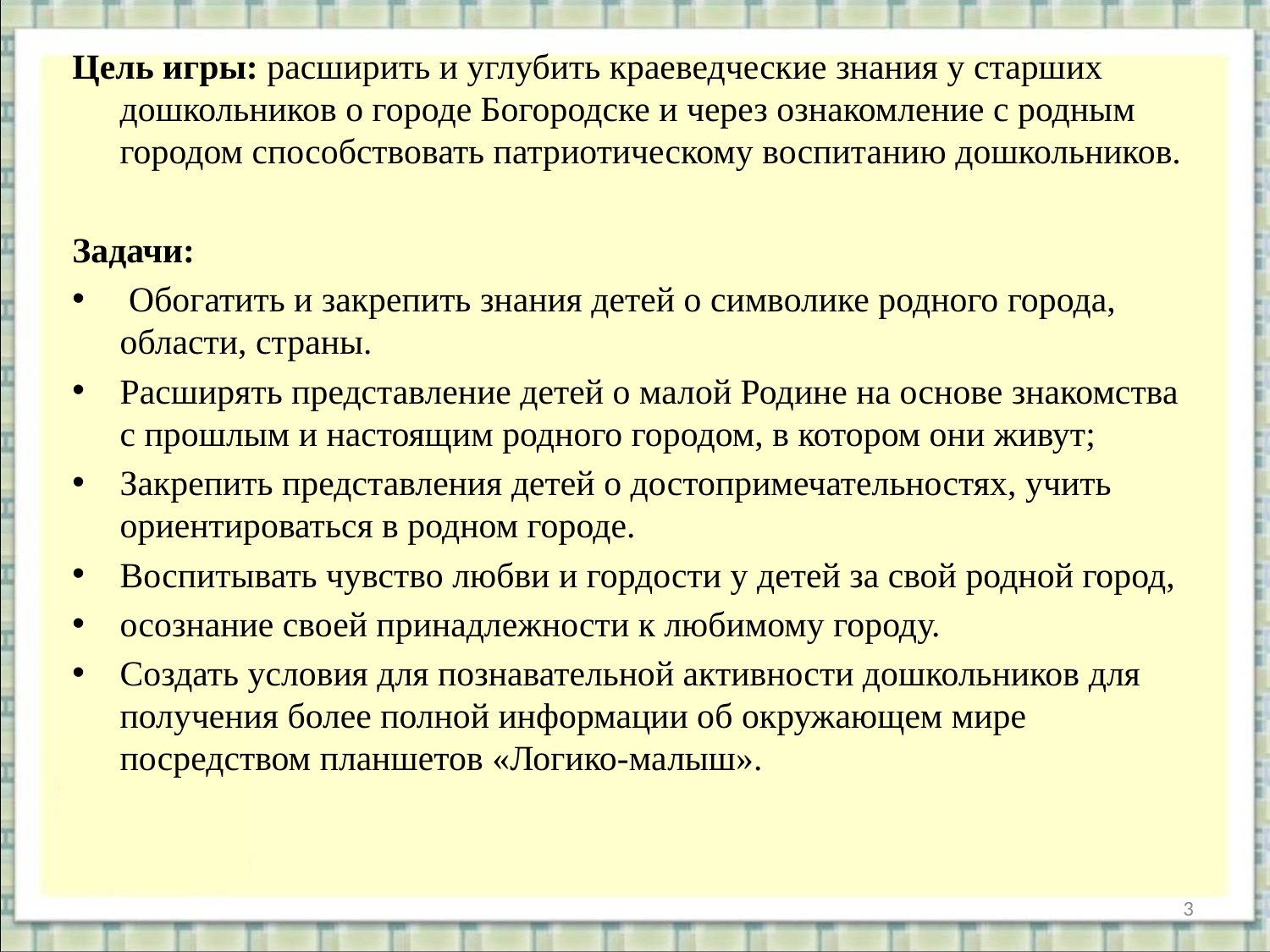

Цель игры: расширить и углубить краеведческие знания у старших дошкольников о городе Богородске и через ознакомление с родным городом способствовать патриотическому воспитанию дошкольников.

Задачи:
 Обогатить и закрепить знания детей о символике родного города, области, страны.
Расширять представление детей о малой Родине на основе знакомства с прошлым и настоящим родного городом, в котором они живут;
Закрепить представления детей о достопримечательностях, учить ориентироваться в родном городе.
Воспитывать чувство любви и гордости у детей за свой родной город,
осознание своей принадлежности к любимому городу.
Создать условия для познавательной активности дошкольников для получения более полной информации об окружающем мире посредством планшетов «Логико-малыш».

3